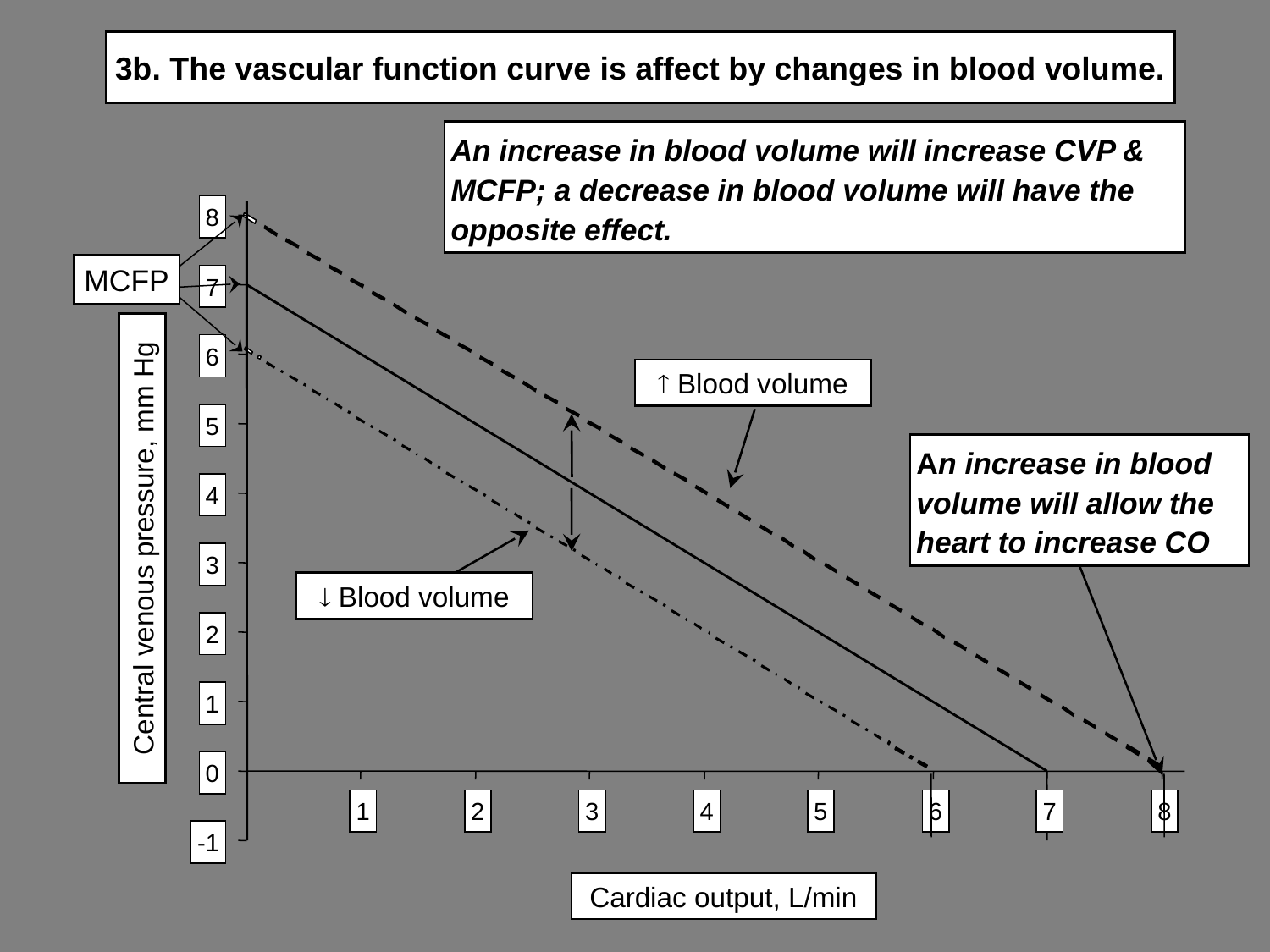

# 3b. The vascular function curve is affect by changes in blood volume.
An increase in blood volume will increase CVP & MCFP; a decrease in blood volume will have the opposite effect.
8

MCFP
7

6

↑ Blood volume

5

An increase in blood volume will allow the heart to increase CO

4

Central venous pressure, mm Hg

3

↓ Blood volume

2

1

0

1
2
3
4
5
6
7
8
-1

Cardiac output, L/min